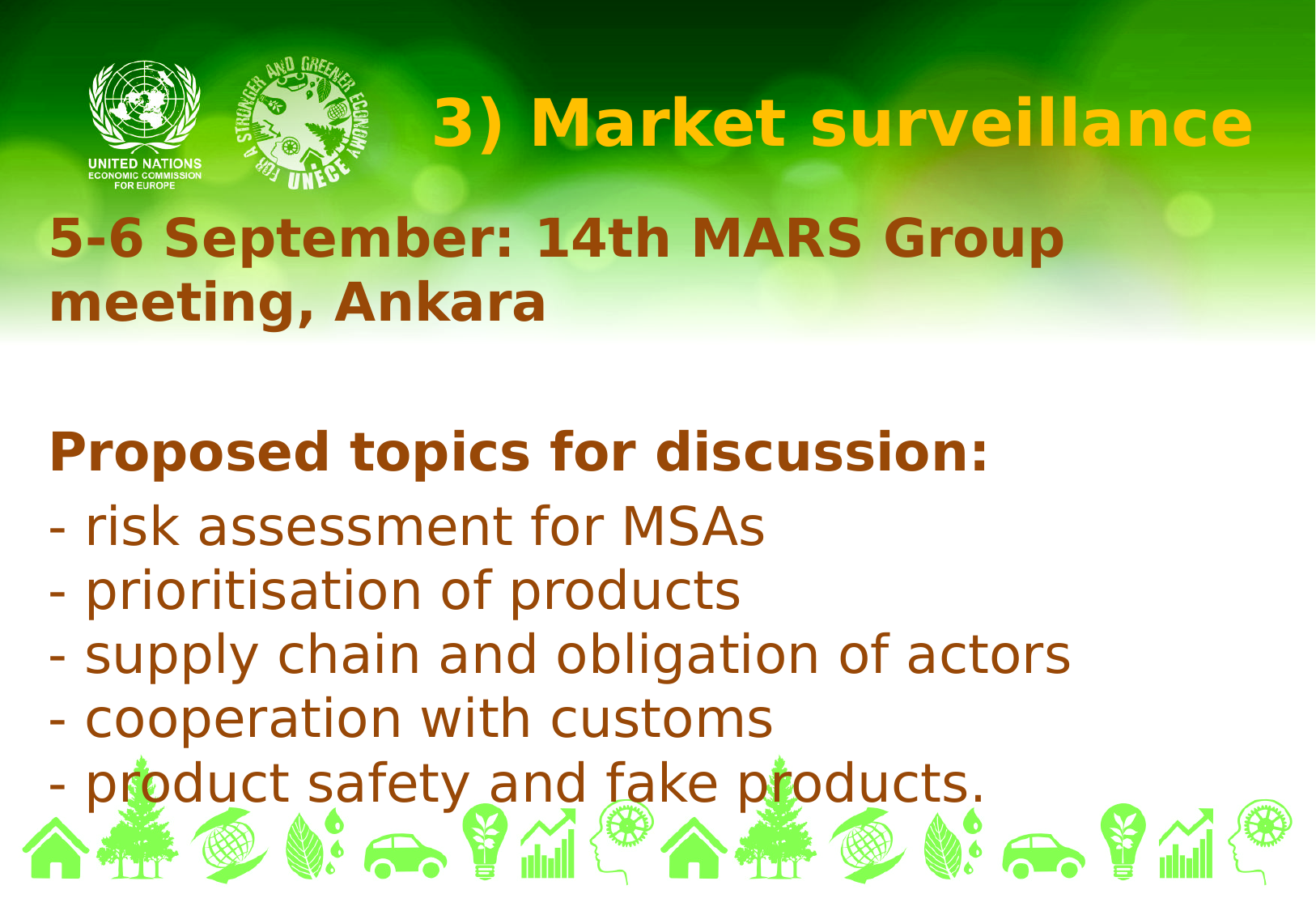

# 3) Market surveillance
5-6 September: 14th MARS Group meeting, Ankara

Proposed topics for discussion:
- risk assessment for MSAs
- prioritisation of products
- supply chain and obligation of actors
- cooperation with customs
- product safety and fake products.